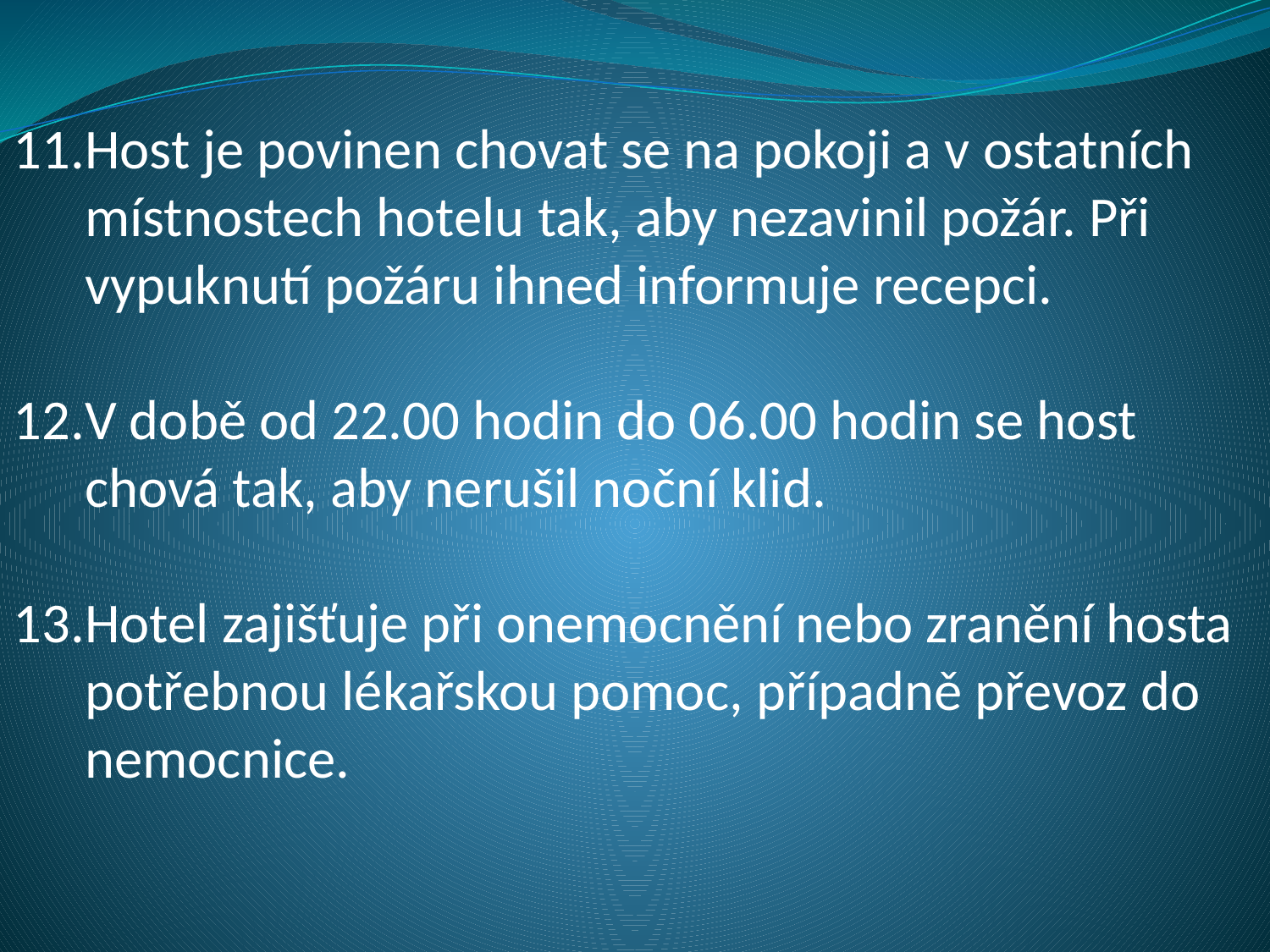

Host je povinen chovat se na pokoji a v ostatních místnostech hotelu tak, aby nezavinil požár. Při vypuknutí požáru ihned informuje recepci.

V době od 22.00 hodin do 06.00 hodin se host chová tak, aby nerušil noční klid.

Hotel zajišťuje při onemocnění nebo zranění hosta potřebnou lékařskou pomoc, případně převoz do nemocnice.